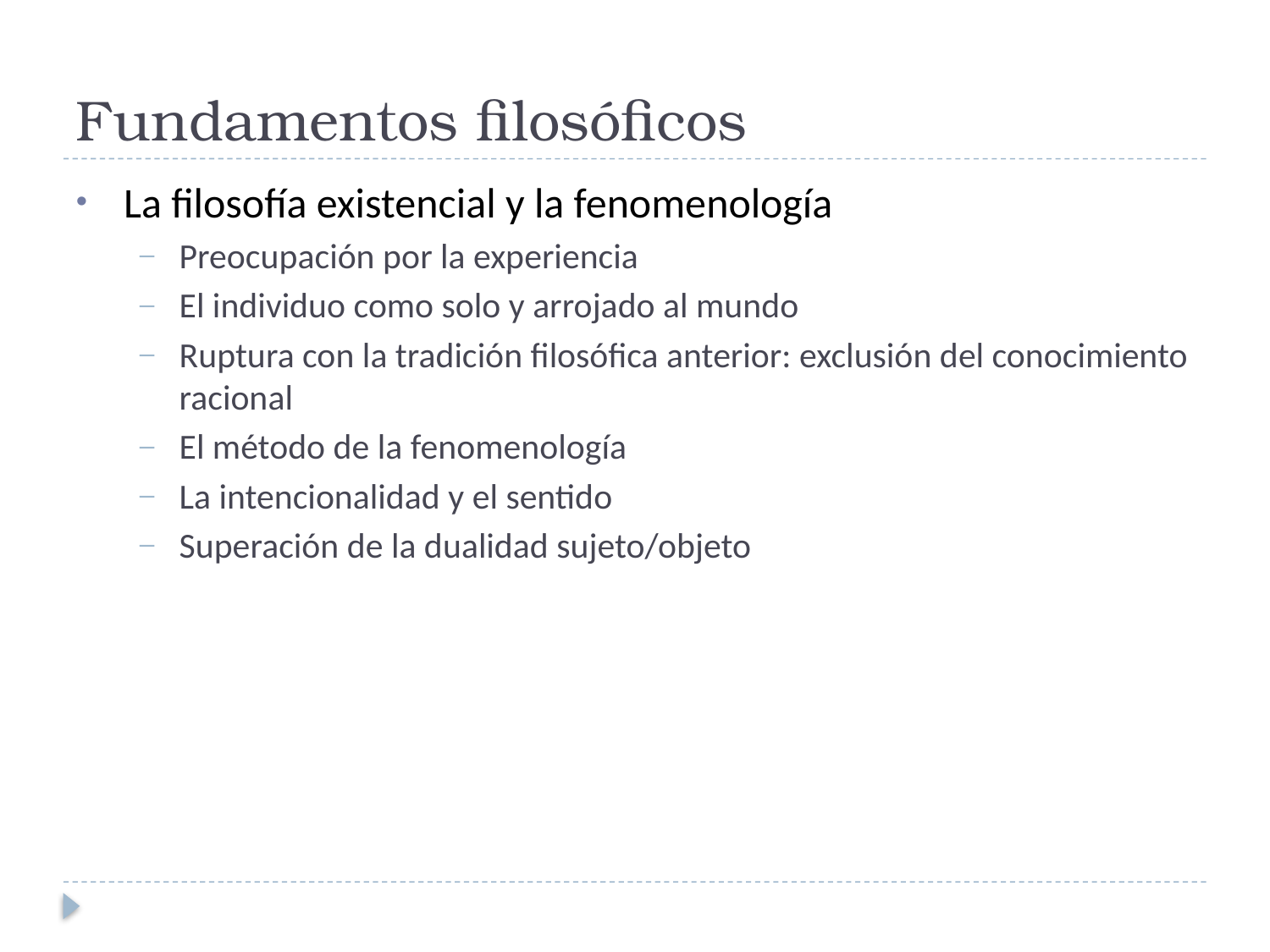

# Fundamentos filosóficos
La filosofía existencial y la fenomenología
Preocupación por la experiencia
El individuo como solo y arrojado al mundo
Ruptura con la tradición filosófica anterior: exclusión del conocimiento racional
El método de la fenomenología
La intencionalidad y el sentido
Superación de la dualidad sujeto/objeto